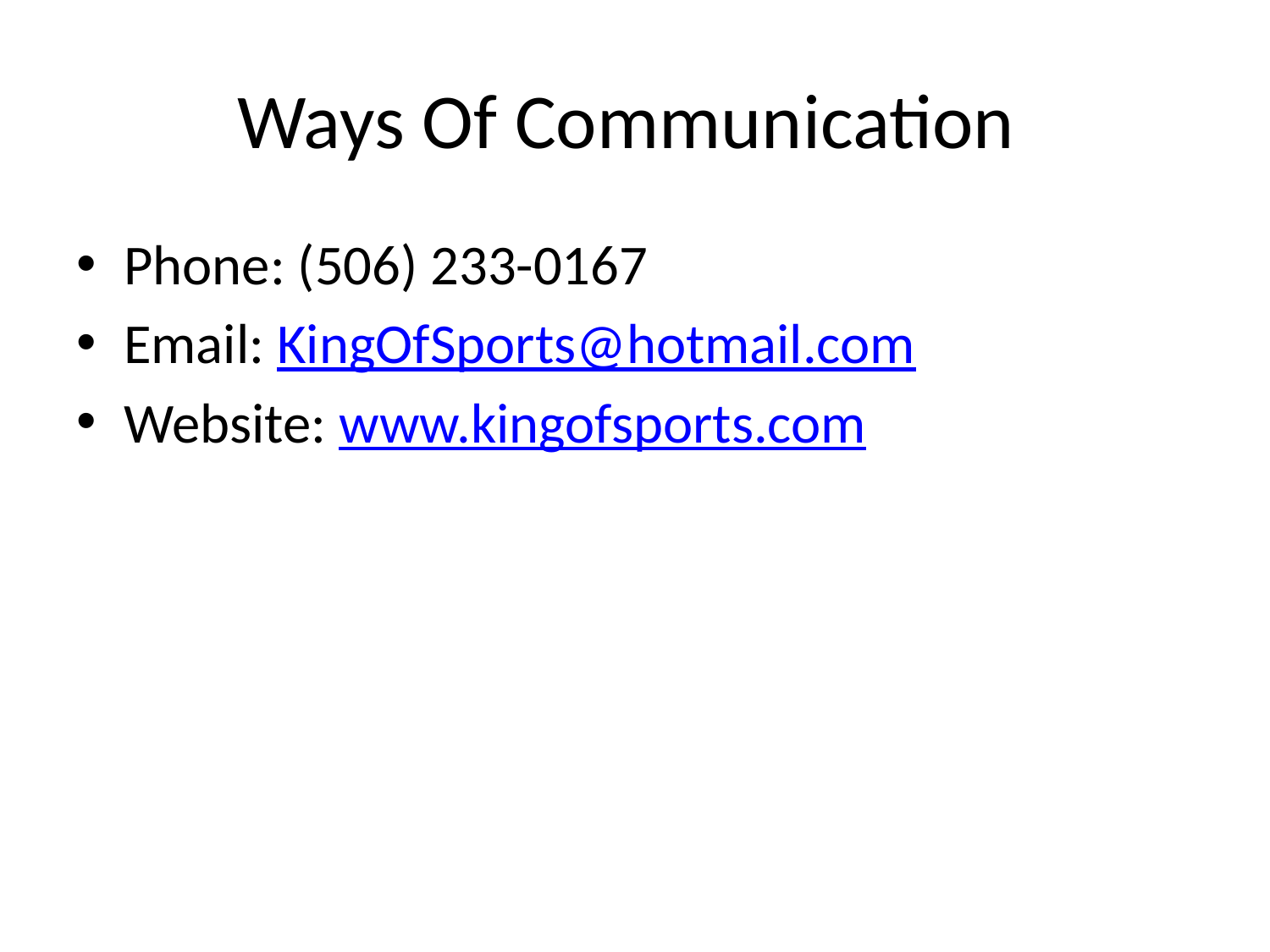

# Ways Of Communication
Phone: (506) 233-0167
Email: KingOfSports@hotmail.com
Website: www.kingofsports.com